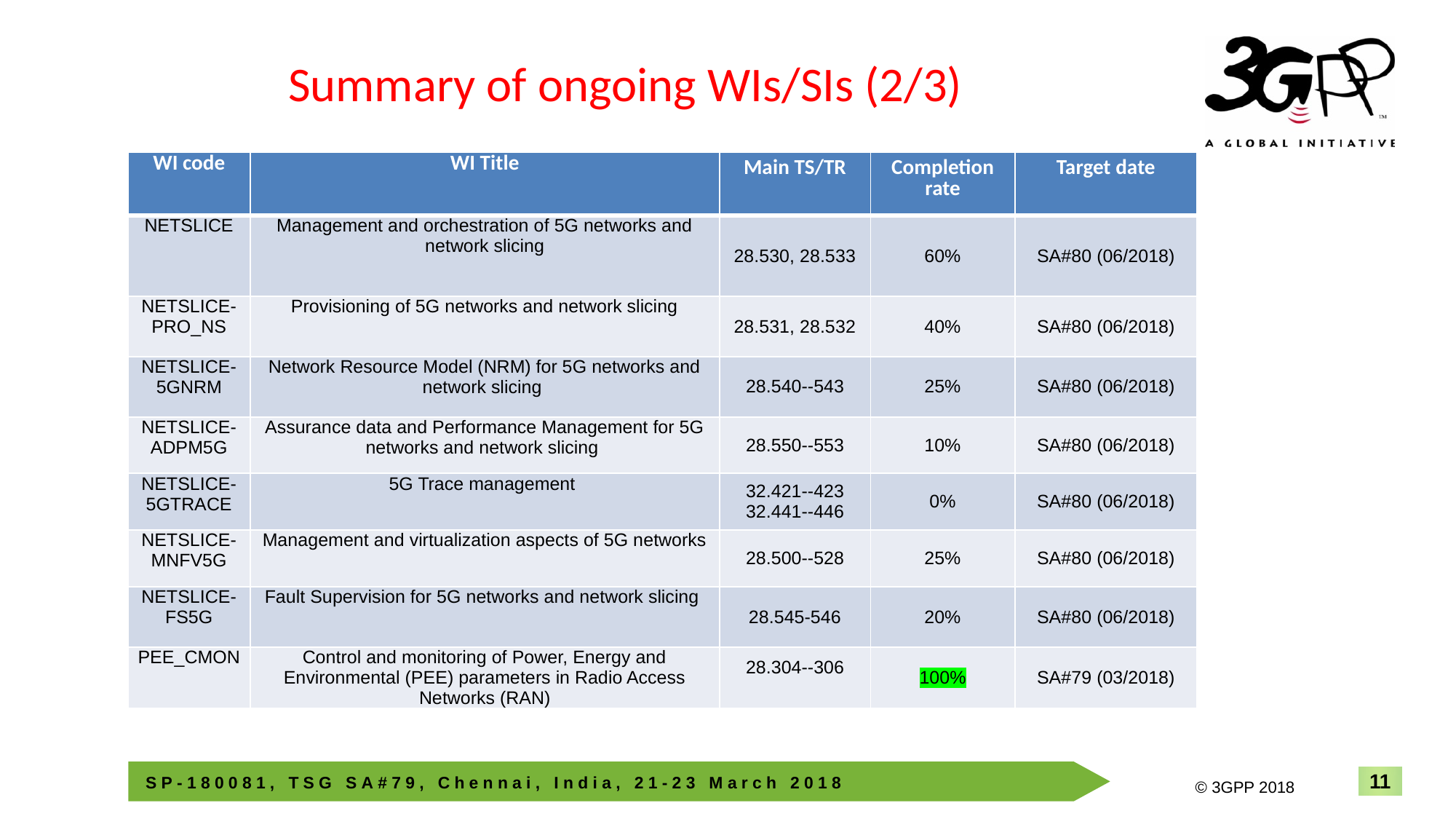

# Summary of ongoing WIs/SIs (2/3)
| WI code | WI Title | Main TS/TR | Completion rate | Target date |
| --- | --- | --- | --- | --- |
| NETSLICE | Management and orchestration of 5G networks and network slicing | 28.530, 28.533 | 60% | SA#80 (06/2018) |
| NETSLICE-PRO\_NS | Provisioning of 5G networks and network slicing | 28.531, 28.532 | 40% | SA#80 (06/2018) |
| NETSLICE-5GNRM | Network Resource Model (NRM) for 5G networks and network slicing | 28.540--543 | 25% | SA#80 (06/2018) |
| NETSLICE-ADPM5G | Assurance data and Performance Management for 5G networks and network slicing | 28.550--553 | 10% | SA#80 (06/2018) |
| NETSLICE-5GTRACE | 5G Trace management | 32.421--423 32.441--446 | 0% | SA#80 (06/2018) |
| NETSLICE-MNFV5G | Management and virtualization aspects of 5G networks | 28.500--528 | 25% | SA#80 (06/2018) |
| NETSLICE-FS5G | Fault Supervision for 5G networks and network slicing | 28.545-546 | 20% | SA#80 (06/2018) |
| PEE\_CMON | Control and monitoring of Power, Energy and Environmental (PEE) parameters in Radio Access Networks (RAN) | 28.304--306 | 100% | SA#79 (03/2018) |